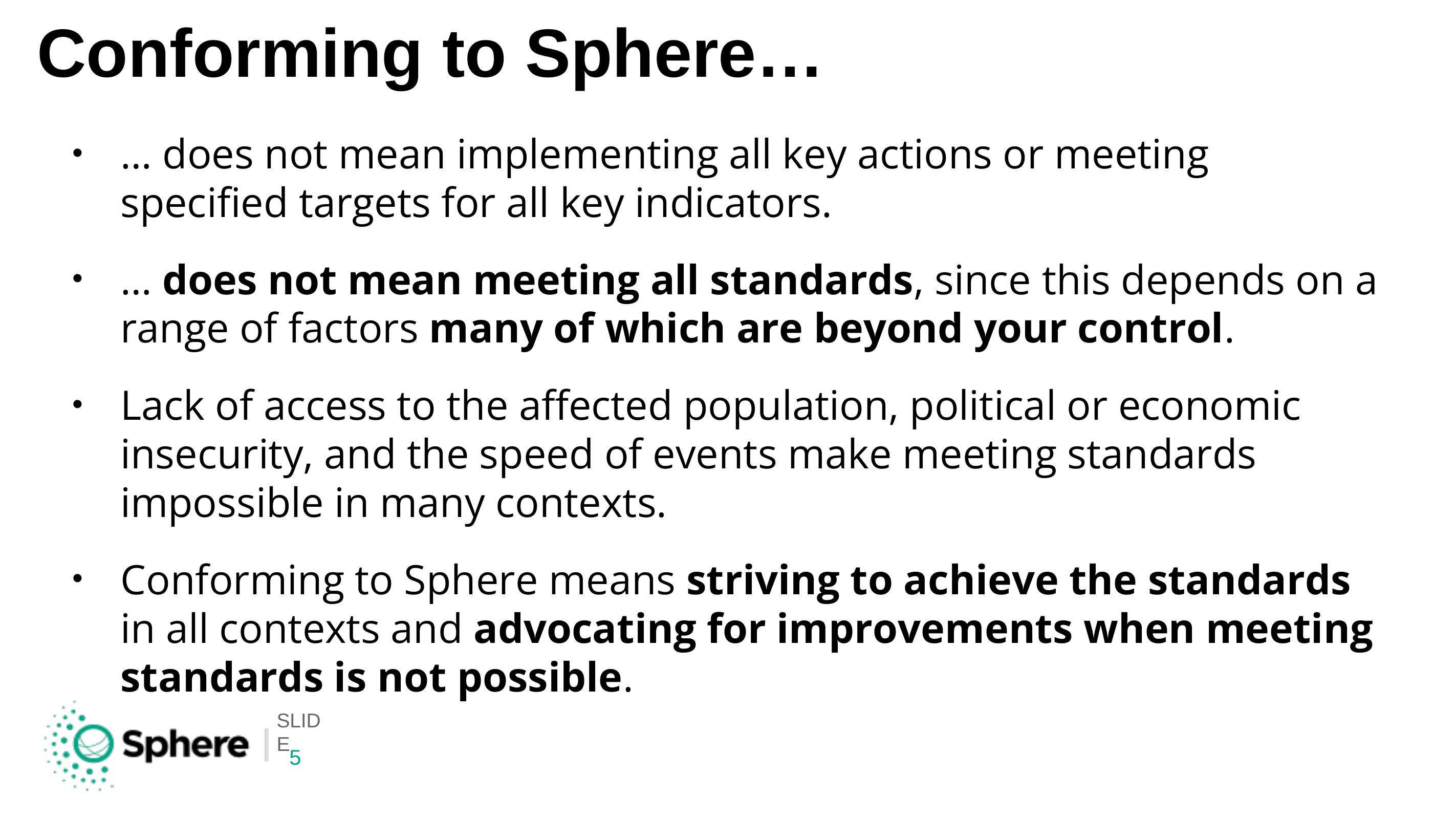

# Conforming to Sphere…
… does not mean implementing all key actions or meeting specified targets for all key indicators.
… does not mean meeting all standards, since this depends on a range of factors many of which are beyond your control.
Lack of access to the affected population, political or economic insecurity, and the speed of events make meeting standards impossible in many contexts.
Conforming to Sphere means striving to achieve the standards in all contexts and advocating for improvements when meeting standards is not possible.
5